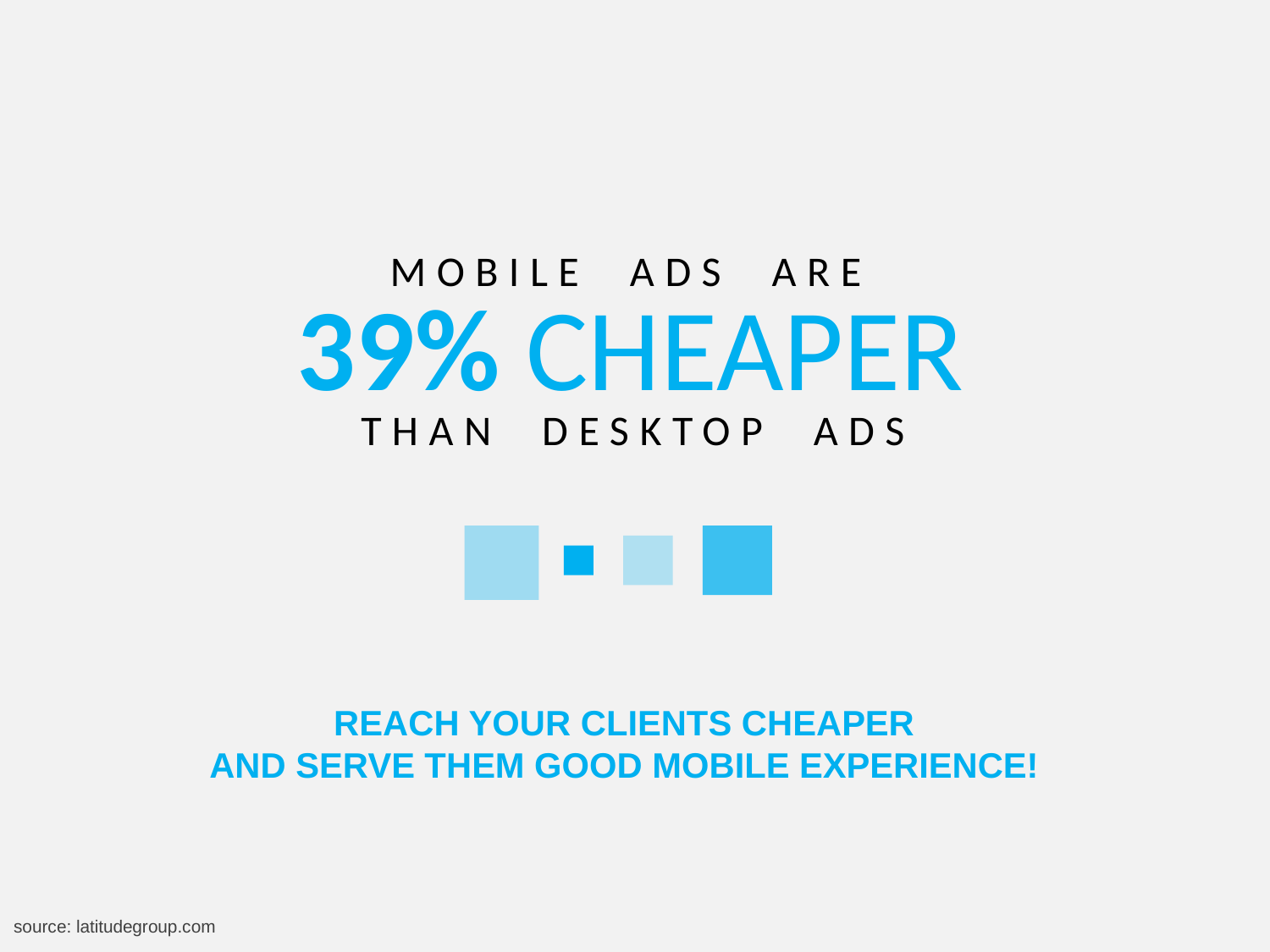

MOBILE  ADS  ARE
39% CHEAPER
THAN  DESKTOP  ADS

REACH YOUR CLIENTS CHEAPER
AND SERVE THEM GOOD MOBILE EXPERIENCE!
source: latitudegroup.com